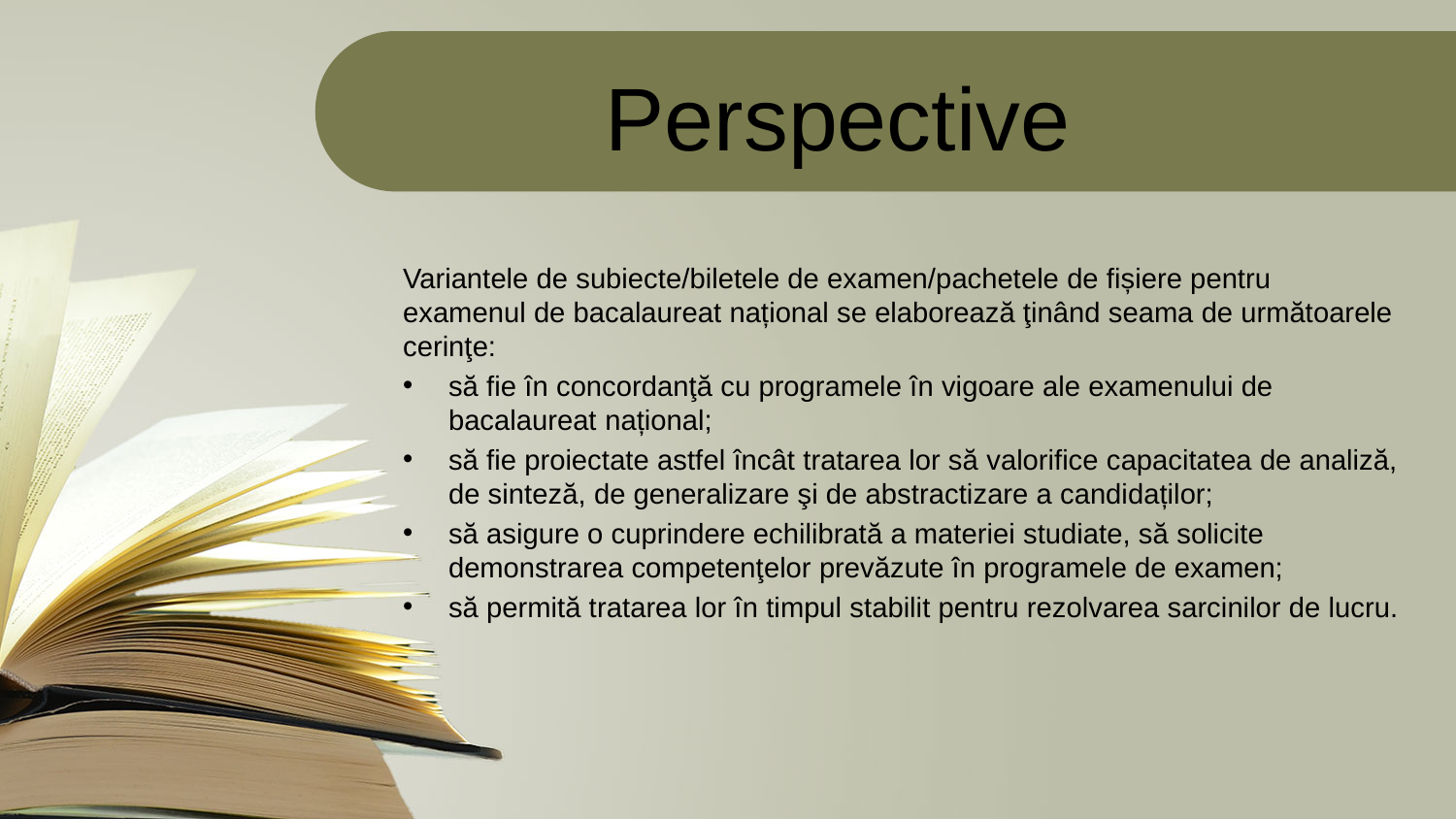

Perspective
Variantele de subiecte/biletele de examen/pachetele de fișiere pentru examenul de bacalaureat național se elaborează ţinând seama de următoarele cerinţe:
să fie în concordanţă cu programele în vigoare ale examenului de
bacalaureat național;
să fie proiectate astfel încât tratarea lor să valorifice capacitatea de analiză, de sinteză, de generalizare şi de abstractizare a candidaților;
să asigure o cuprindere echilibrată a materiei studiate, să solicite
demonstrarea competenţelor prevăzute în programele de examen;
să permită tratarea lor în timpul stabilit pentru rezolvarea sarcinilor de lucru.